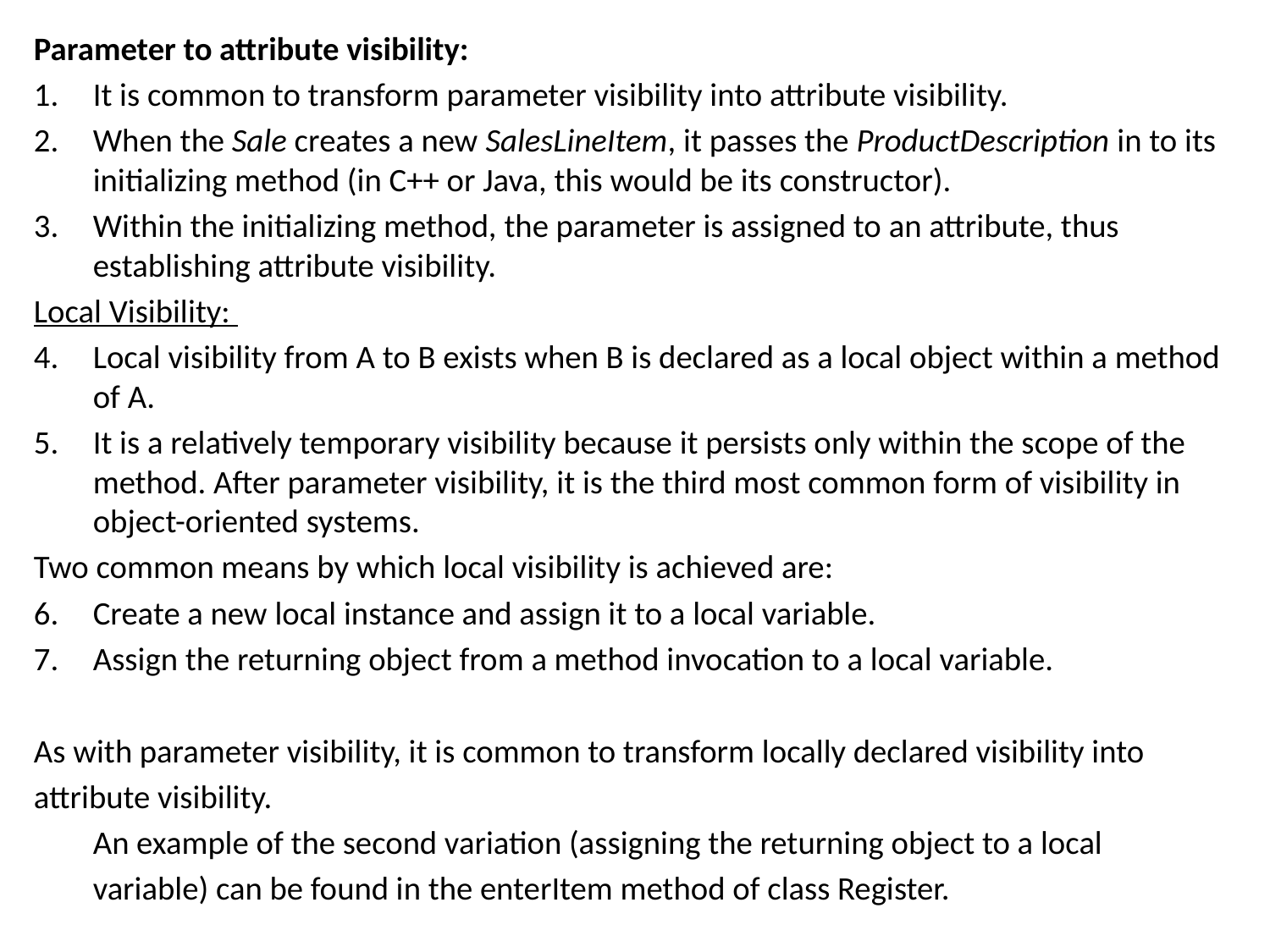

Parameter to attribute visibility:
It is common to transform parameter visibility into attribute visibility.
When the Sale creates a new SalesLineItem, it passes the ProductDescription in to its initializing method (in C++ or Java, this would be its constructor).
Within the initializing method, the parameter is assigned to an attribute, thus establishing attribute visibility.
Local Visibility:
Local visibility from A to B exists when B is declared as a local object within a method of A.
It is a relatively temporary visibility because it persists only within the scope of the method. After parameter visibility, it is the third most common form of visibility in object-oriented systems.
Two common means by which local visibility is achieved are:
Create a new local instance and assign it to a local variable.
Assign the returning object from a method invocation to a local variable.

As with parameter visibility, it is common to transform locally declared visibility into
attribute visibility.
An example of the second variation (assigning the returning object to a local
variable) can be found in the enterItem method of class Register.